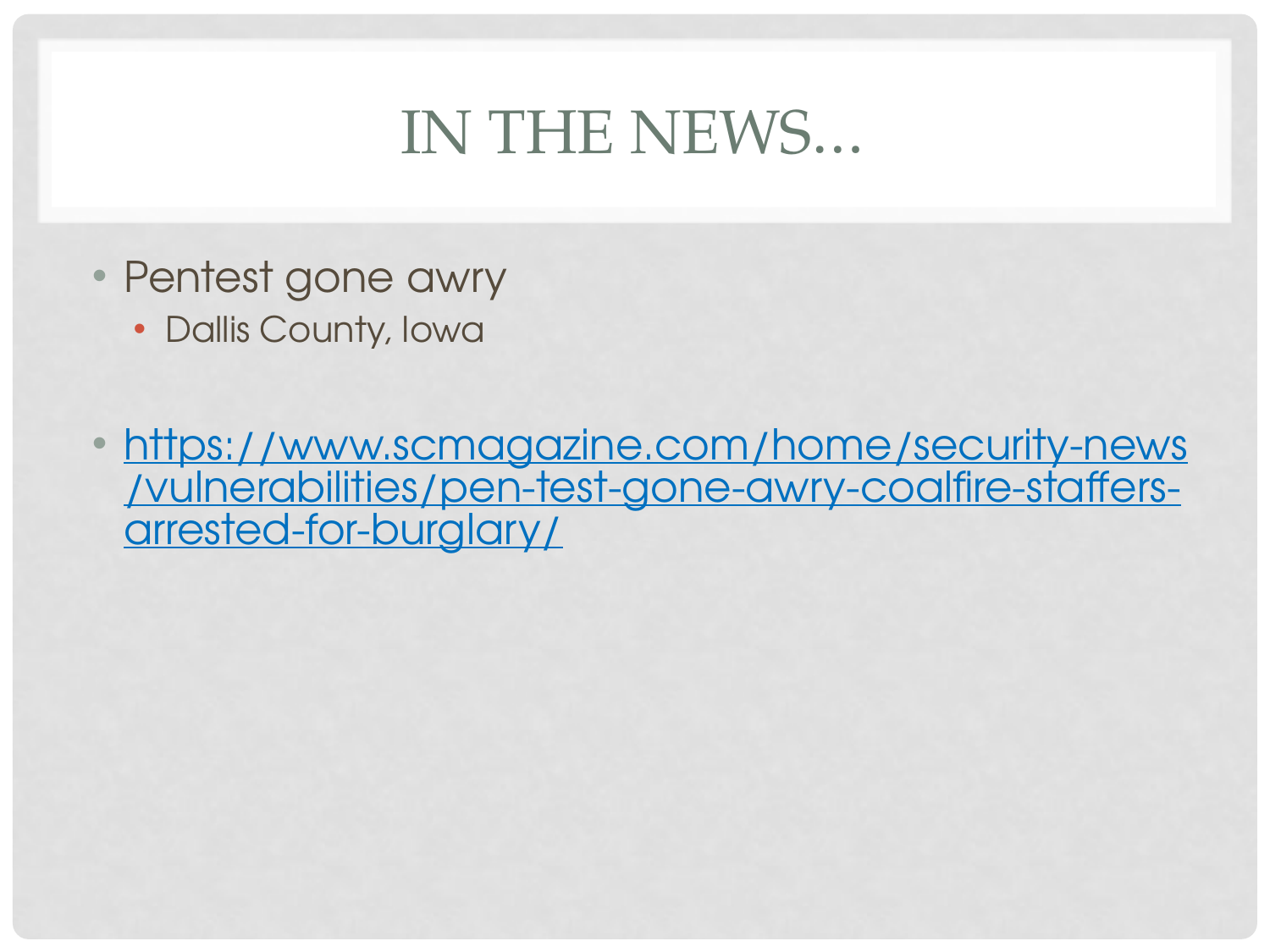

# In the news…
Pentest gone awry
Dallis County, Iowa

https://www.scmagazine.com/home/security-news/vulnerabilities/pen-test-gone-awry-coalfire-staffers-arrested-for-burglary/